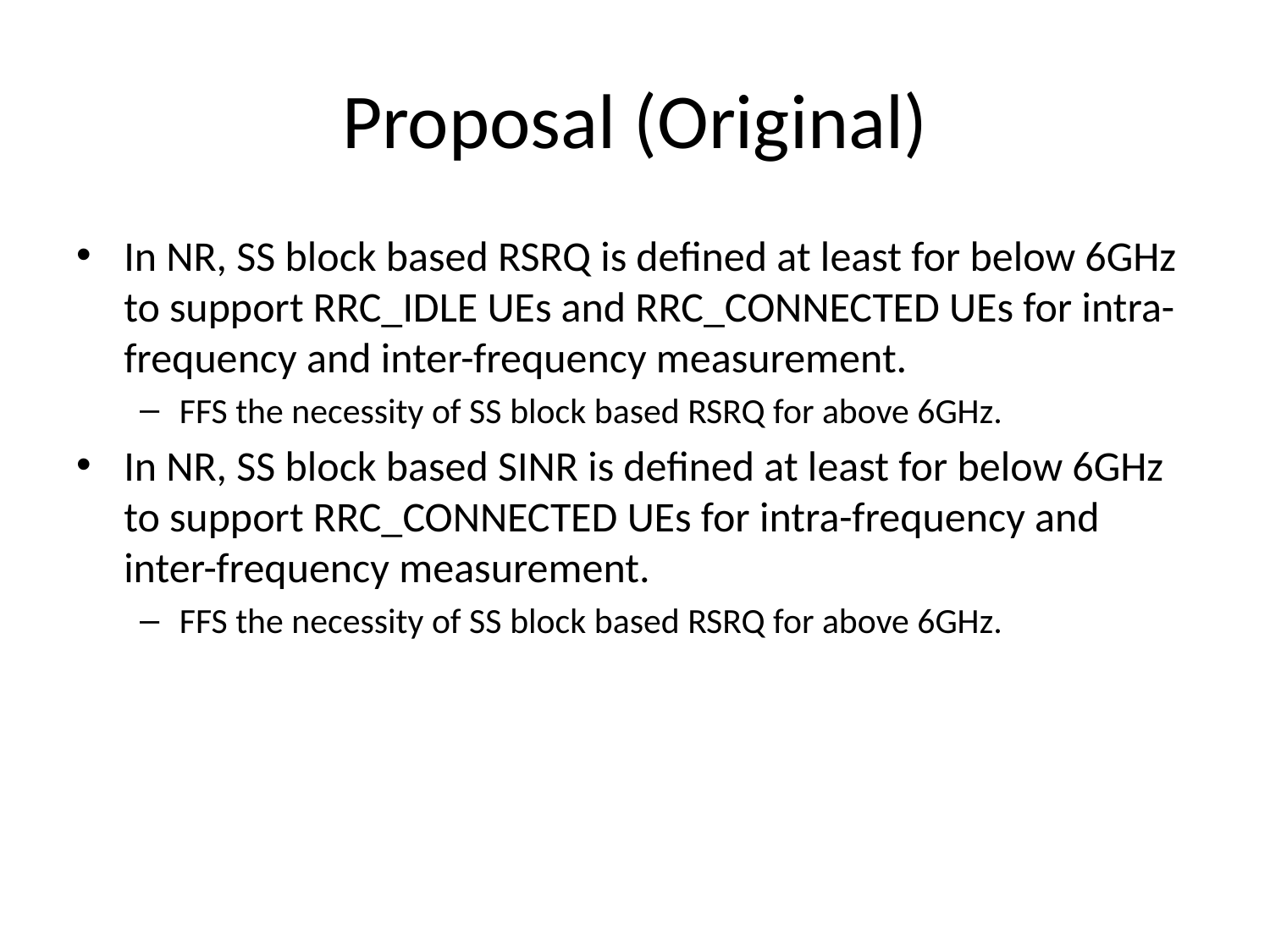

# Proposal (Original)
In NR, SS block based RSRQ is defined at least for below 6GHz to support RRC_IDLE UEs and RRC_CONNECTED UEs for intra-frequency and inter-frequency measurement.
FFS the necessity of SS block based RSRQ for above 6GHz.
In NR, SS block based SINR is defined at least for below 6GHz to support RRC_CONNECTED UEs for intra-frequency and inter-frequency measurement.
FFS the necessity of SS block based RSRQ for above 6GHz.